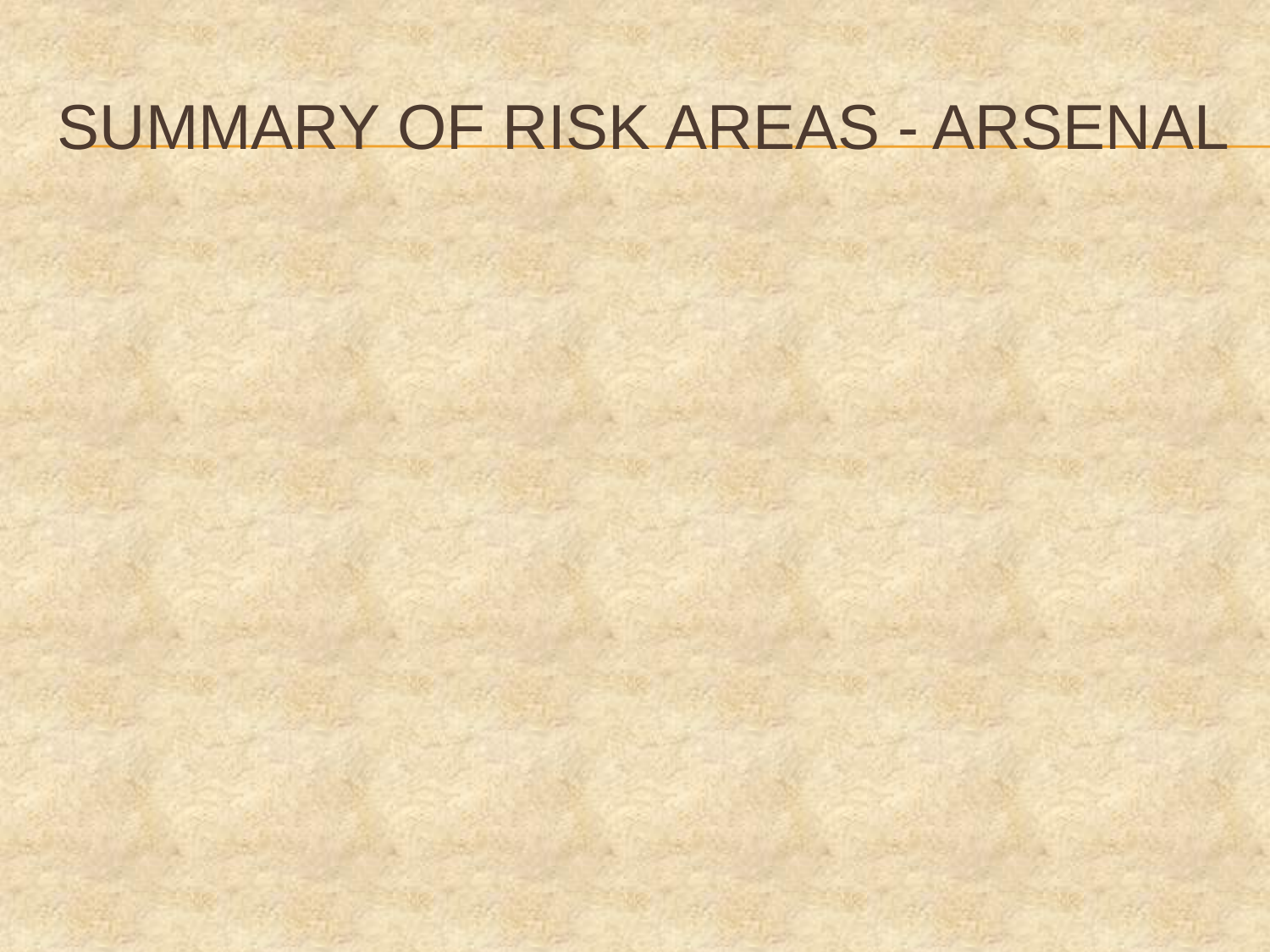

# Summary of Risk areas - Arsenal